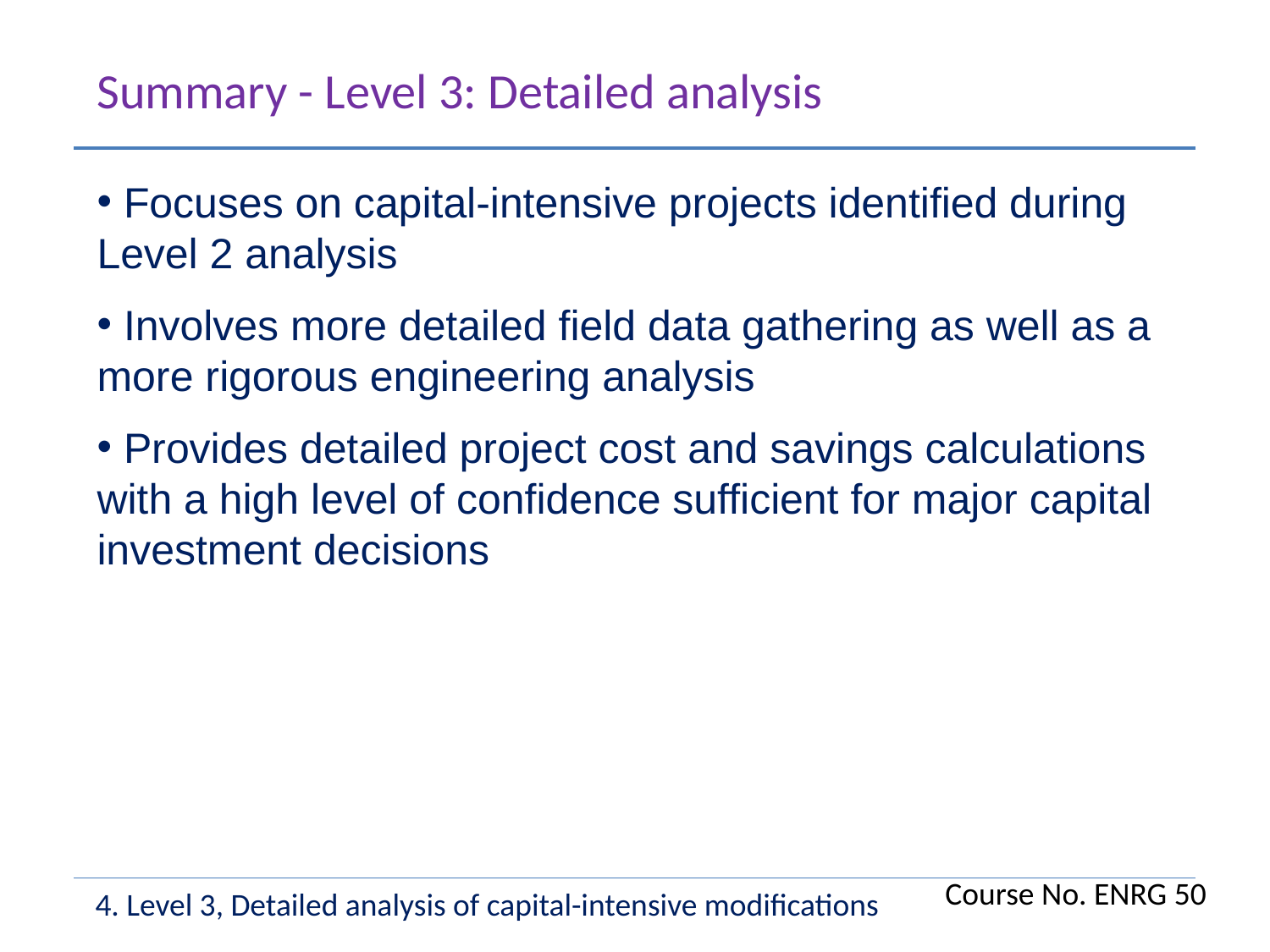

Summary - Level 3: Detailed analysis
 Focuses on capital-intensive projects identified during Level 2 analysis
 Involves more detailed field data gathering as well as a more rigorous engineering analysis
 Provides detailed project cost and savings calculations with a high level of confidence sufficient for major capital investment decisions
Course No. ENRG 50
4. Level 3, Detailed analysis of capital-intensive modifications